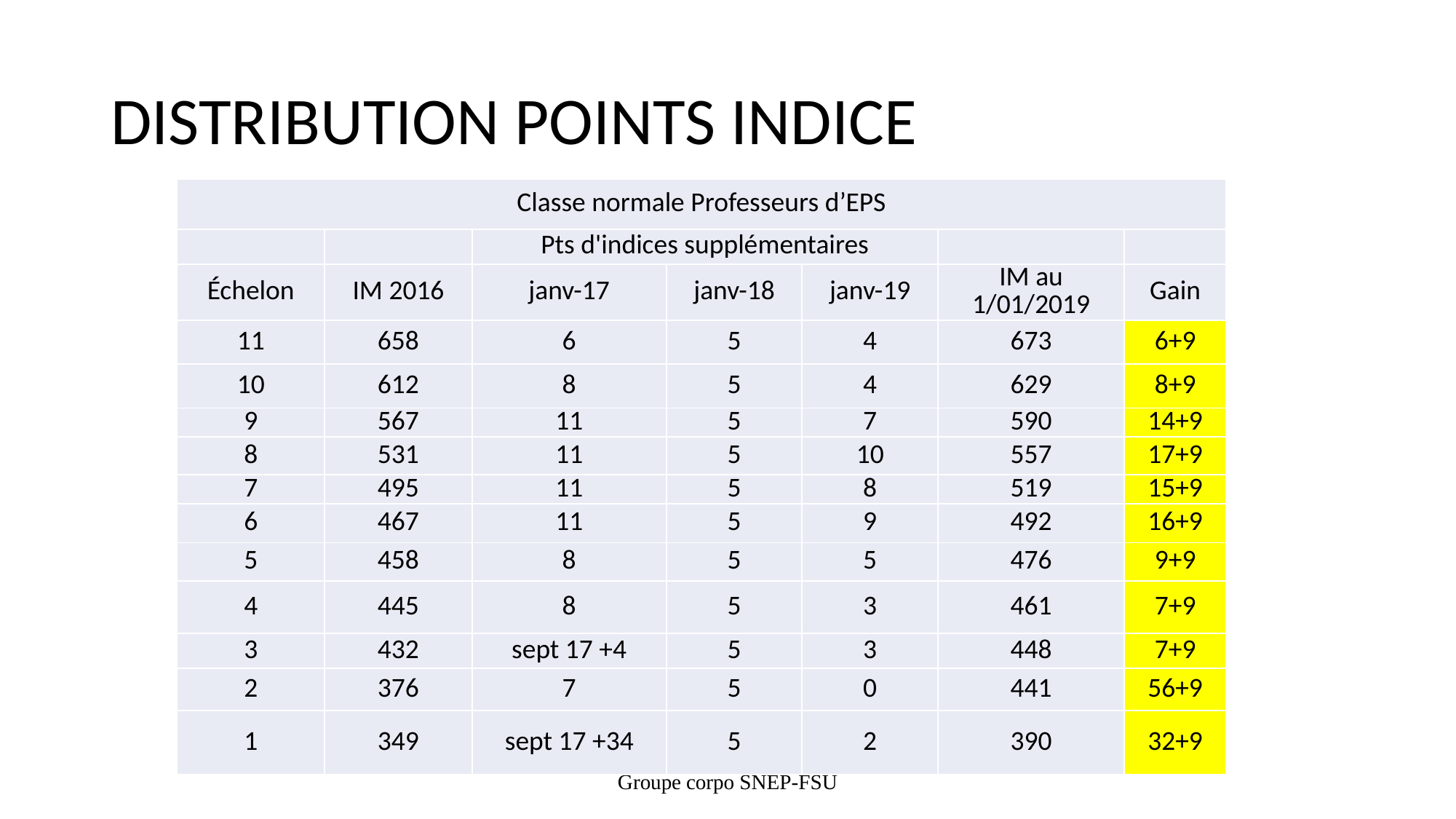

# DISTRIBUTION POINTS INDICE
| Classe normale Professeurs d’EPS |  |  |  |  |  |  |
| --- | --- | --- | --- | --- | --- | --- |
|  |  | Pts d'indices supplémentaires |  |  |  |  |
| Échelon | IM 2016 | janv-17 | janv-18 | janv-19 | IM au 1/01/2019 | Gain |
| 11 | 658 | 6 | 5 | 4 | 673 | 6+9 |
| 10 | 612 | 8 | 5 | 4 | 629 | 8+9 |
| 9 | 567 | 11 | 5 | 7 | 590 | 14+9 |
| 8 | 531 | 11 | 5 | 10 | 557 | 17+9 |
| 7 | 495 | 11 | 5 | 8 | 519 | 15+9 |
| 6 | 467 | 11 | 5 | 9 | 492 | 16+9 |
| 5 | 458 | 8 | 5 | 5 | 476 | 9+9 |
| 4 | 445 | 8 | 5 | 3 | 461 | 7+9 |
| 3 | 432 | sept 17 +4 | 5 | 3 | 448 | 7+9 |
| 2 | 376 | 7 | 5 | 0 | 441 | 56+9 |
| 1 | 349 | sept 17 +34 | 5 | 2 | 390 | 32+9 |
Groupe corpo SNEP-FSU